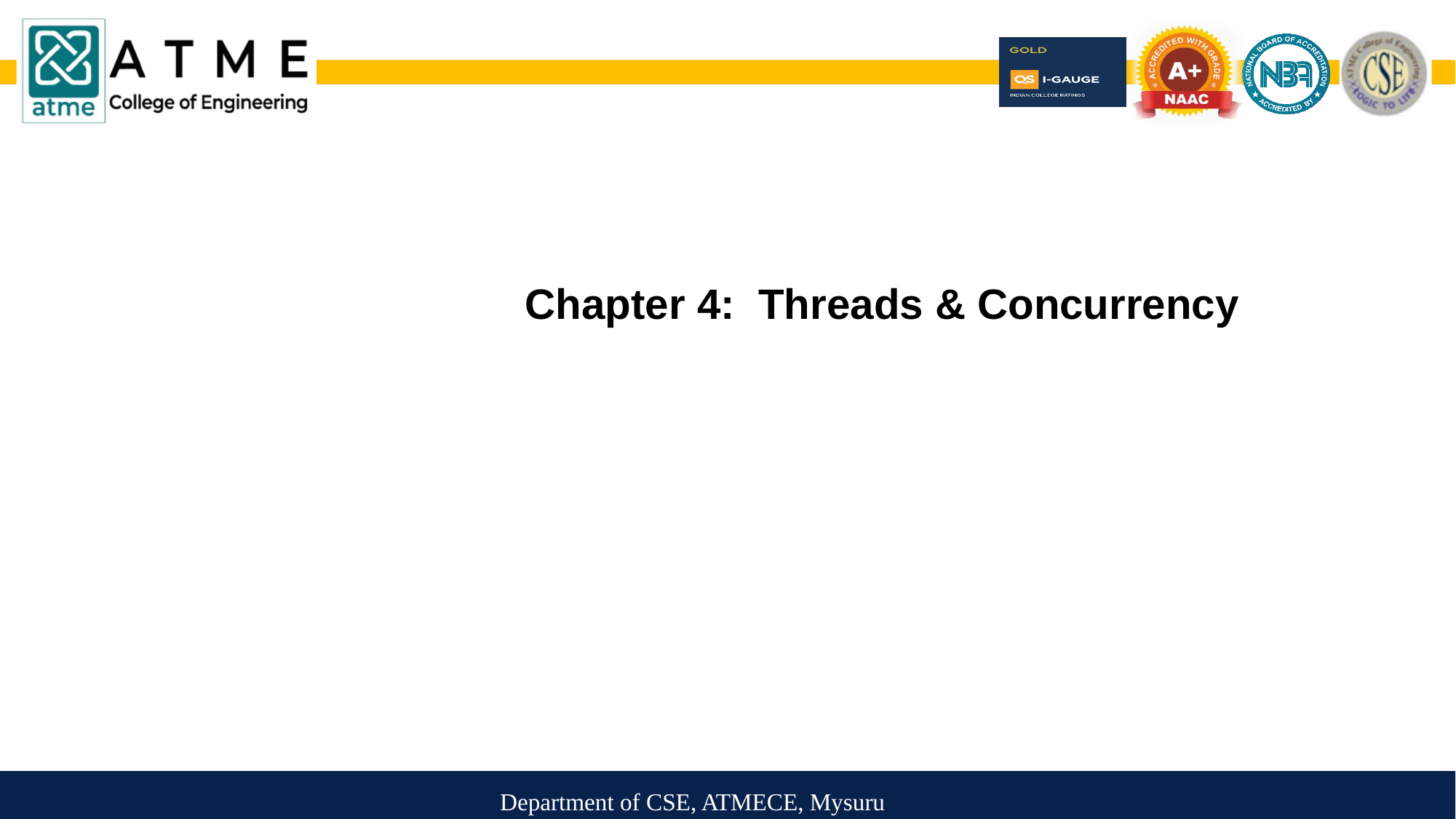

Chapter 4:  Threads & Concurrency
Department of CSE, ATMECE, Mysuru